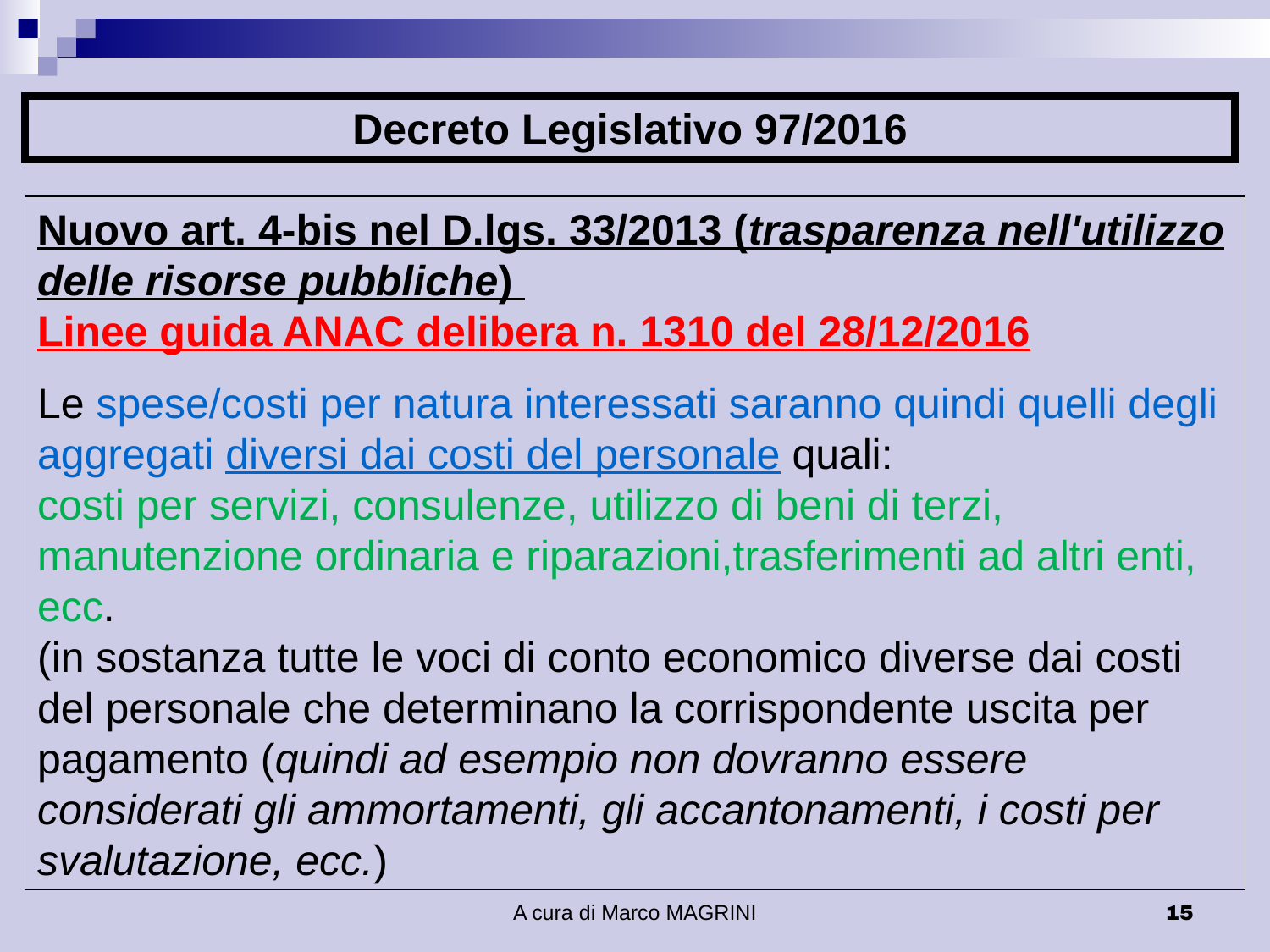

Decreto Legislativo 97/2016
Nuovo art. 4-bis nel D.lgs. 33/2013 (trasparenza nell'utilizzo delle risorse pubbliche)
Linee guida ANAC delibera n. 1310 del 28/12/2016

Le spese/costi per natura interessati saranno quindi quelli degli aggregati diversi dai costi del personale quali:
costi per servizi, consulenze, utilizzo di beni di terzi, manutenzione ordinaria e riparazioni,trasferimenti ad altri enti, ecc.
(in sostanza tutte le voci di conto economico diverse dai costi del personale che determinano la corrispondente uscita per pagamento (quindi ad esempio non dovranno essere considerati gli ammortamenti, gli accantonamenti, i costi per svalutazione, ecc.)

A cura di Marco MAGRINI
15